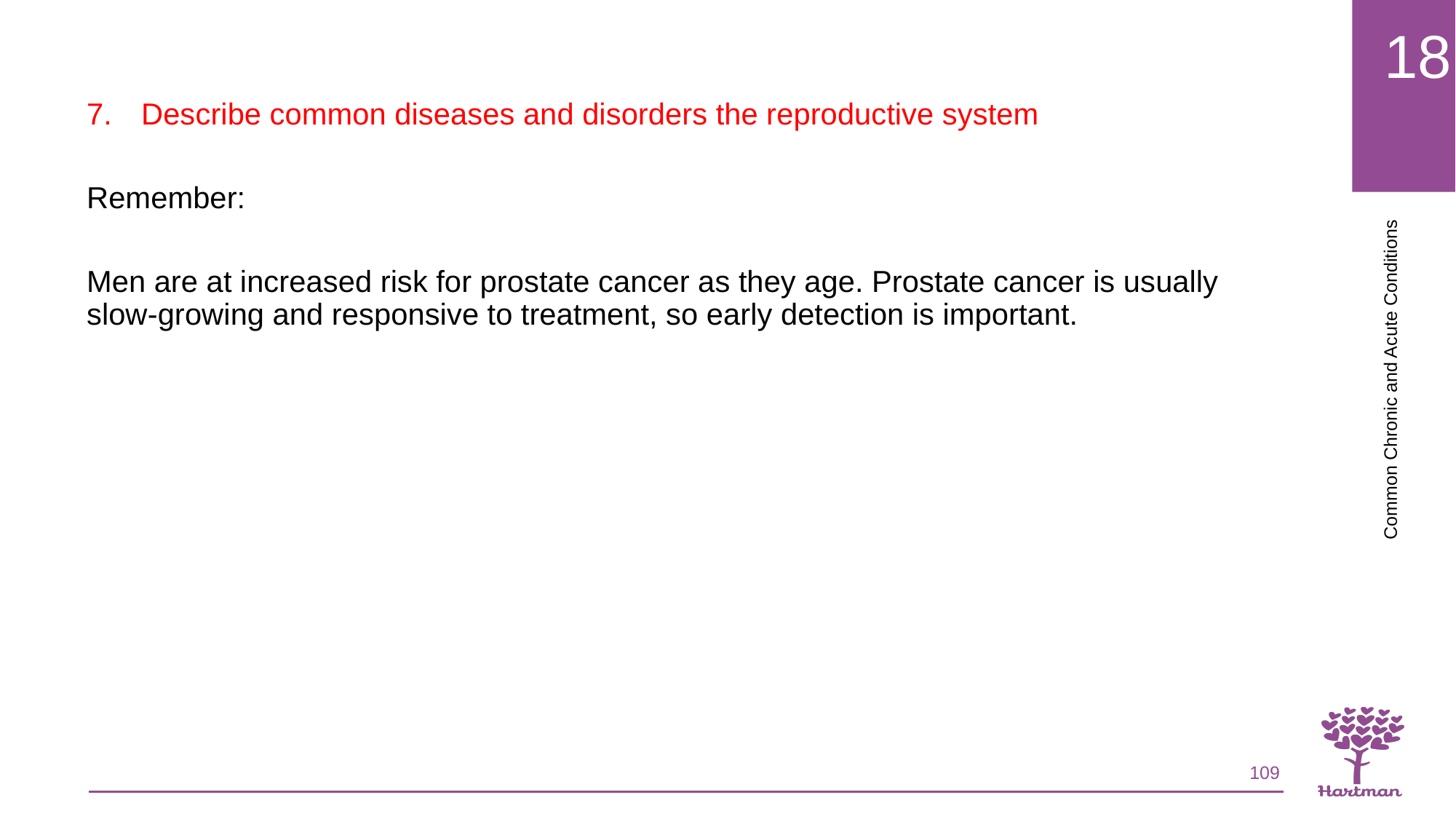

Describe common diseases and disorders the reproductive system

Remember:

Men are at increased risk for prostate cancer as they age. Prostate cancer is usually slow-growing and responsive to treatment, so early detection is important.

109